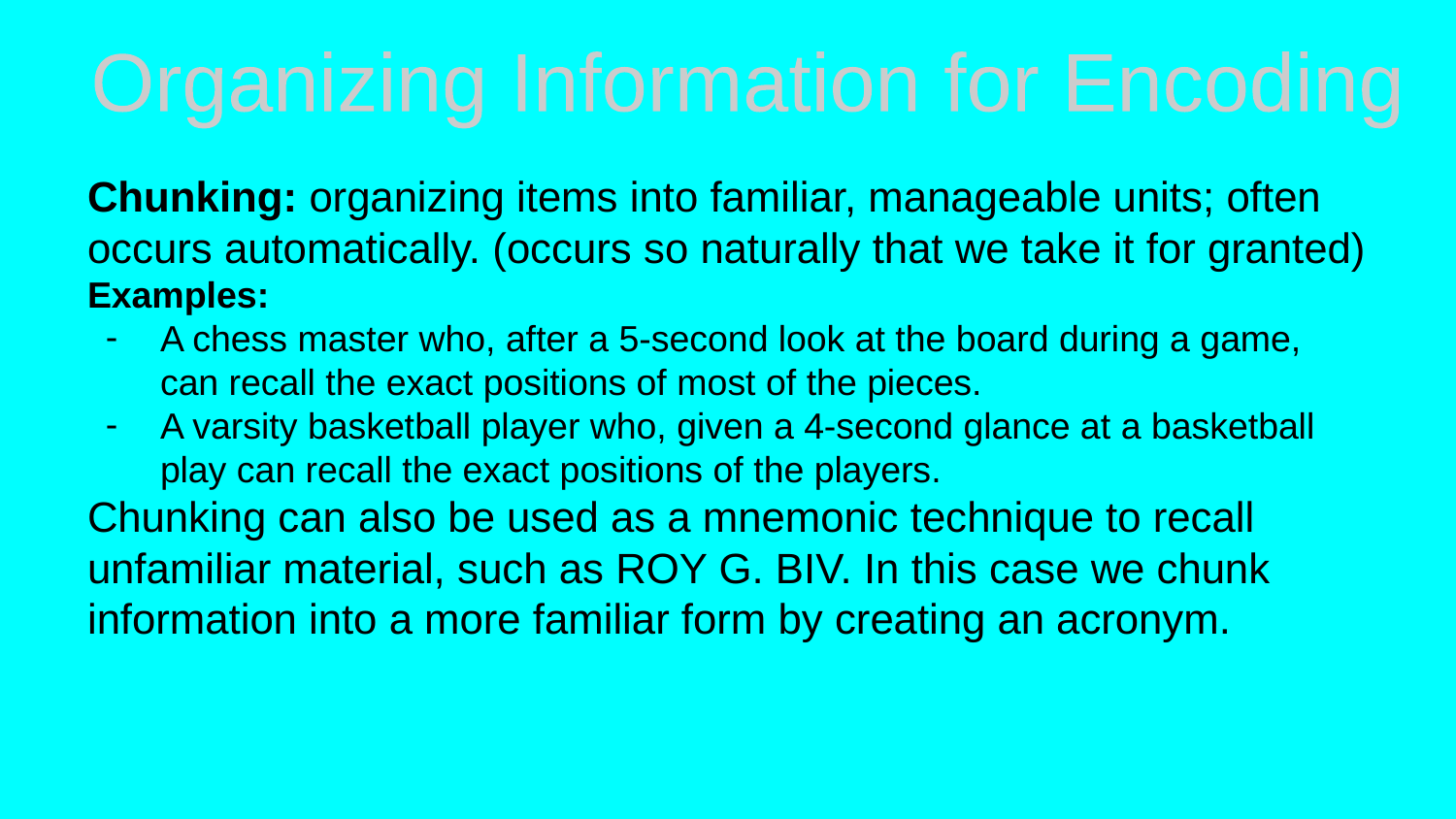

Organizing Information for Encoding
Chunking: organizing items into familiar, manageable units; often occurs automatically. (occurs so naturally that we take it for granted)
Examples:
A chess master who, after a 5-second look at the board during a game, can recall the exact positions of most of the pieces.
A varsity basketball player who, given a 4-second glance at a basketball play can recall the exact positions of the players.
Chunking can also be used as a mnemonic technique to recall unfamiliar material, such as ROY G. BIV. In this case we chunk information into a more familiar form by creating an acronym.